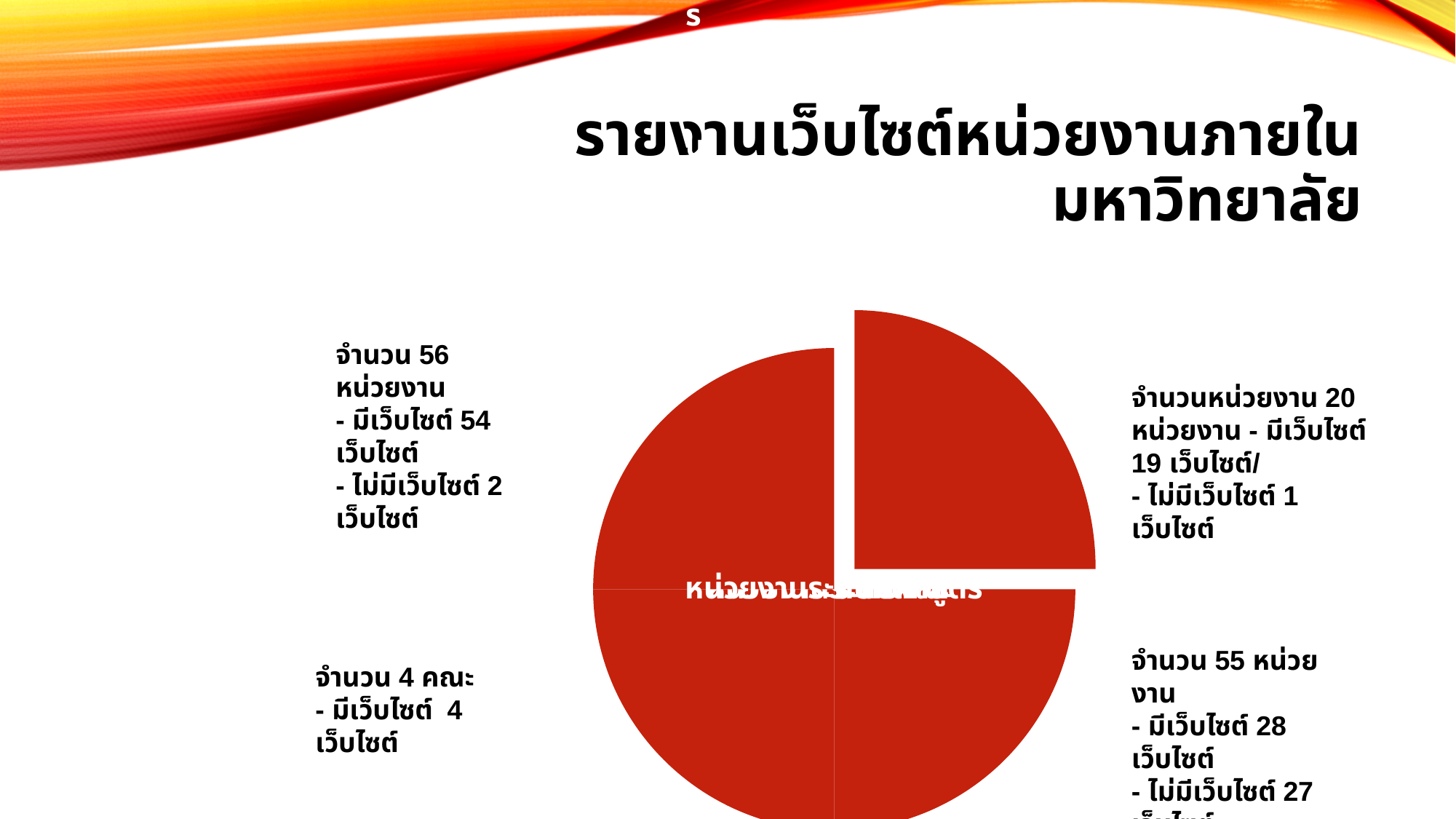

# รายงานเว็บไซต์หน่วยงานภายในมหาวิทยาลัย
หน่วยงานระดับสำนัก/กอง/สถาบัน/ศูนย์/หน่วยงานเทียบเท่าระดับกอง
หน่วยงานระดับงาน
หน่วยงานระดับคณะ
หน่วยงานระดับหลักสูตร
จำนวน 56 หน่วยงาน
- มีเว็บไซต์ 54 เว็บไซต์
- ไม่มีเว็บไซต์ 2 เว็บไซต์
จำนวนหน่วยงาน 20 หน่วยงาน - มีเว็บไซต์ 19 เว็บไซต์/
- ไม่มีเว็บไซต์ 1 เว็บไซต์
จำนวน 55 หน่วยงาน
- มีเว็บไซต์ 28 เว็บไซต์
- ไม่มีเว็บไซต์ 27 เว็บไซต์
จำนวน 4 คณะ
- มีเว็บไซต์  4 เว็บไซต์